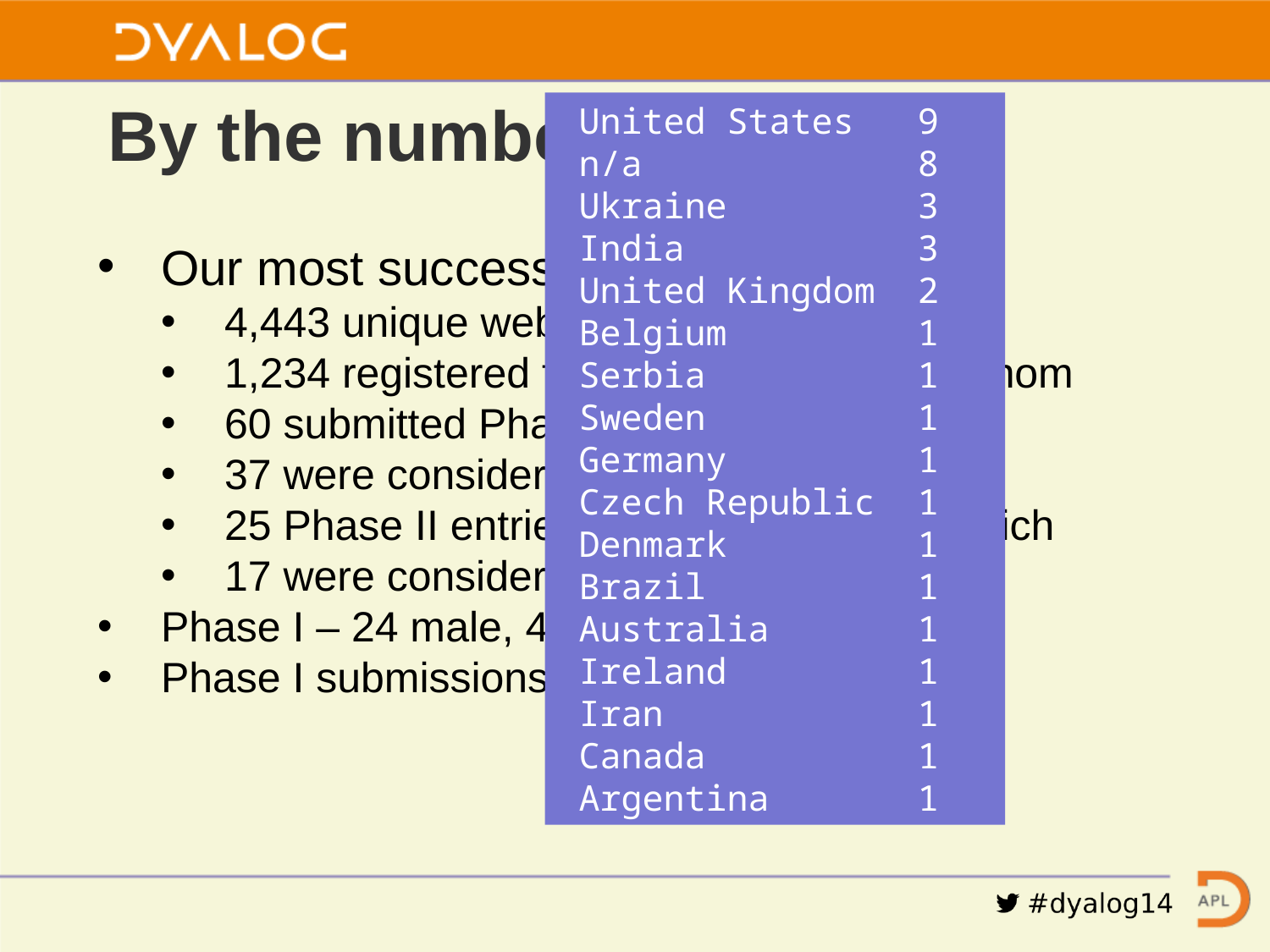

# By the numbers
 United States   9
 n/a             8
 Ukraine         3
 India           3
 United Kingdom  2
 Belgium         1
 Serbia          1
 Sweden          1
 Germany         1
 Czech Republic  1
 Denmark         1
 Brazil          1
 Australia       1
 Ireland         1
 Iran            1
 Canada          1
 Argentina       1
Our most successful effort to date!
4,443 unique website visitors, of whom
1,234 registered for the competition, of whom
60 submitted Phase I entries, of which
37 were considered valid
25 Phase II entries were submitted, of which
17 were considered valid
Phase I – 24 male, 4 female, 9 n/a
Phase I submissions from 17 Countries